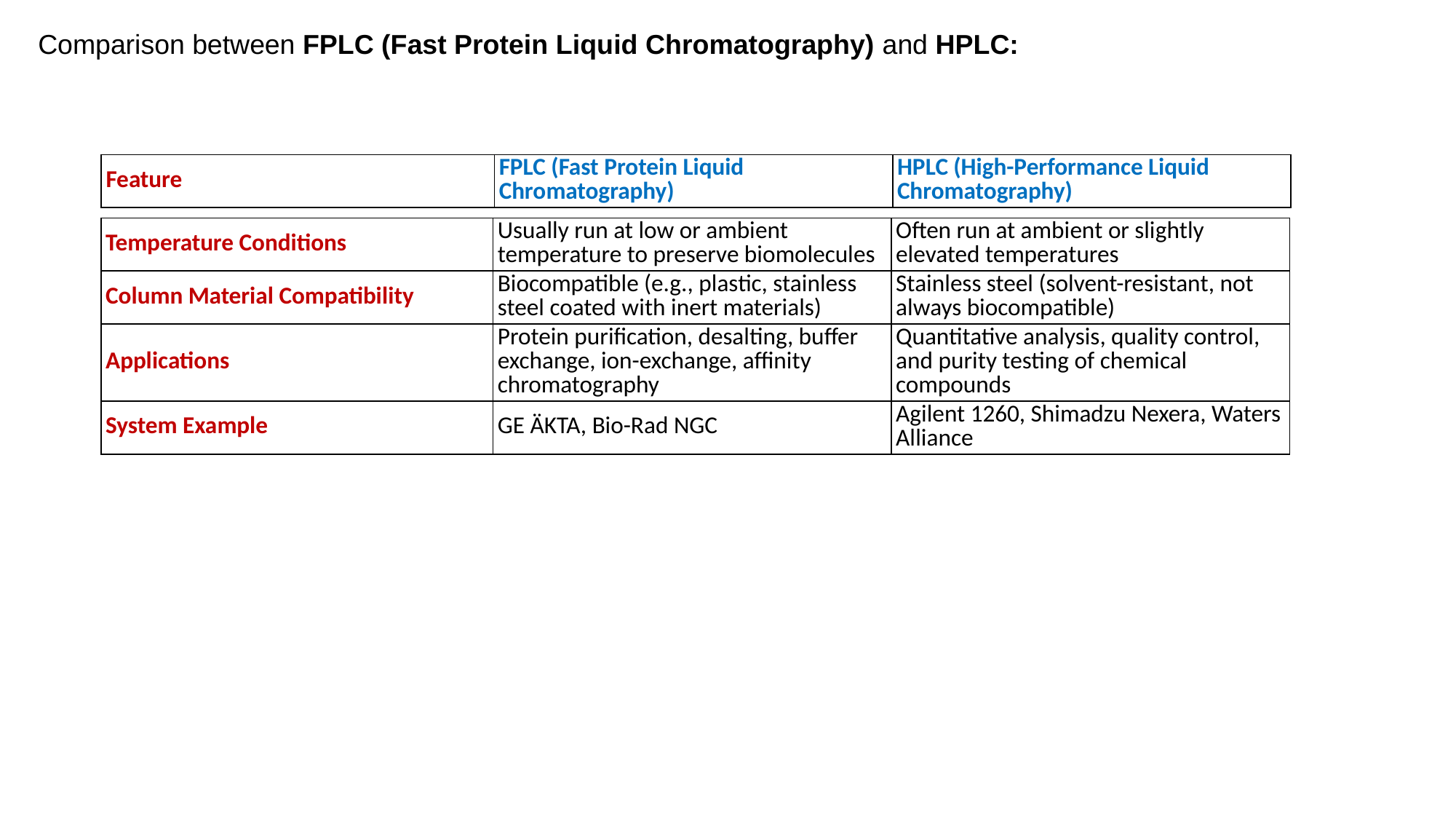

Comparison between FPLC (Fast Protein Liquid Chromatography) and HPLC:

| Feature | FPLC (Fast Protein Liquid Chromatography) | HPLC (High-Performance Liquid Chromatography) |
| --- | --- | --- |
| Temperature Conditions | Usually run at low or ambient temperature to preserve biomolecules | Often run at ambient or slightly elevated temperatures |
| --- | --- | --- |
| Column Material Compatibility | Biocompatible (e.g., plastic, stainless steel coated with inert materials) | Stainless steel (solvent-resistant, not always biocompatible) |
| Applications | Protein purification, desalting, buffer exchange, ion-exchange, affinity chromatography | Quantitative analysis, quality control, and purity testing of chemical compounds |
| System Example | GE ÄKTA, Bio-Rad NGC | Agilent 1260, Shimadzu Nexera, Waters Alliance |